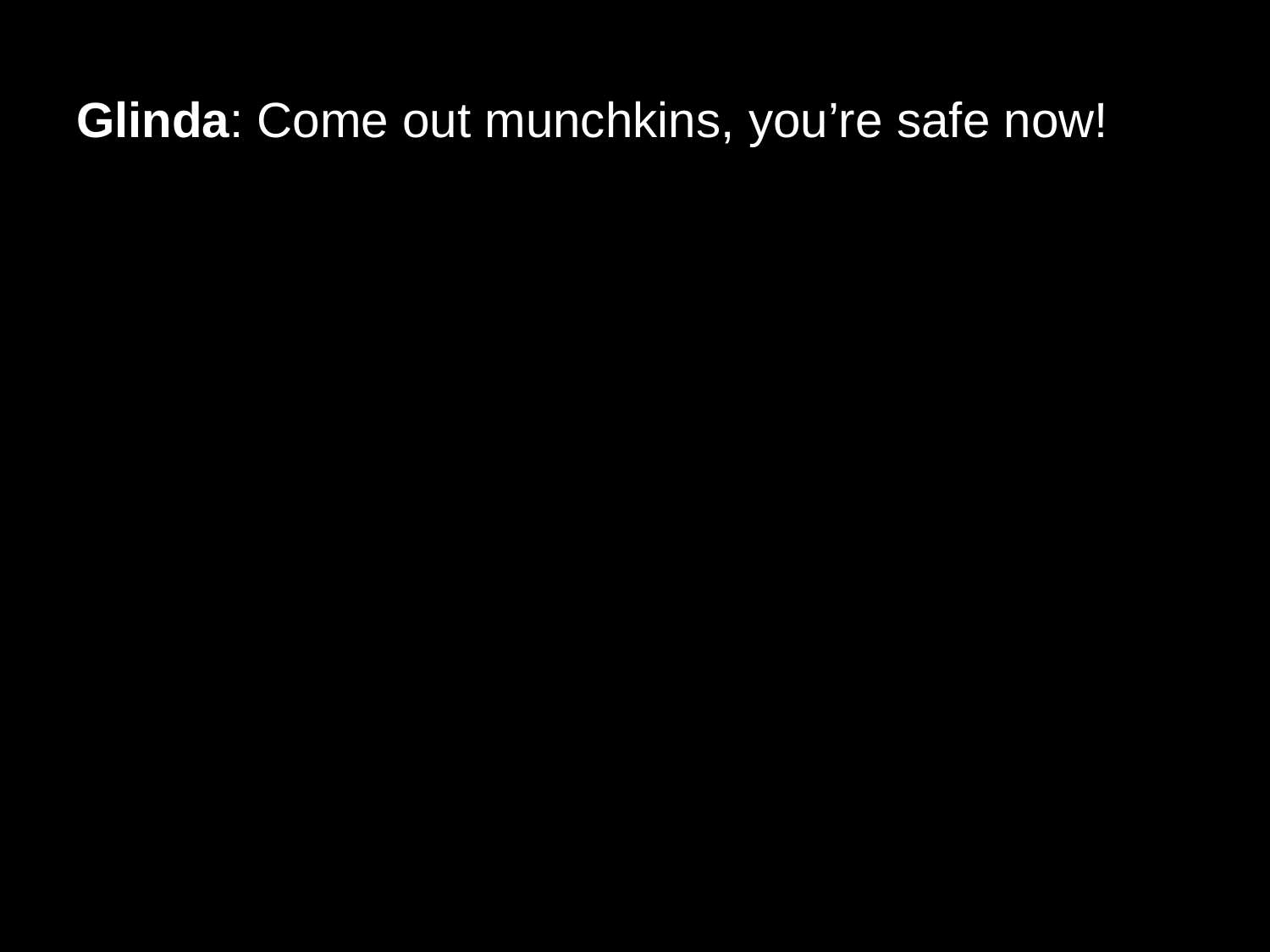

# Glinda: Come out munchkins, you’re safe now!